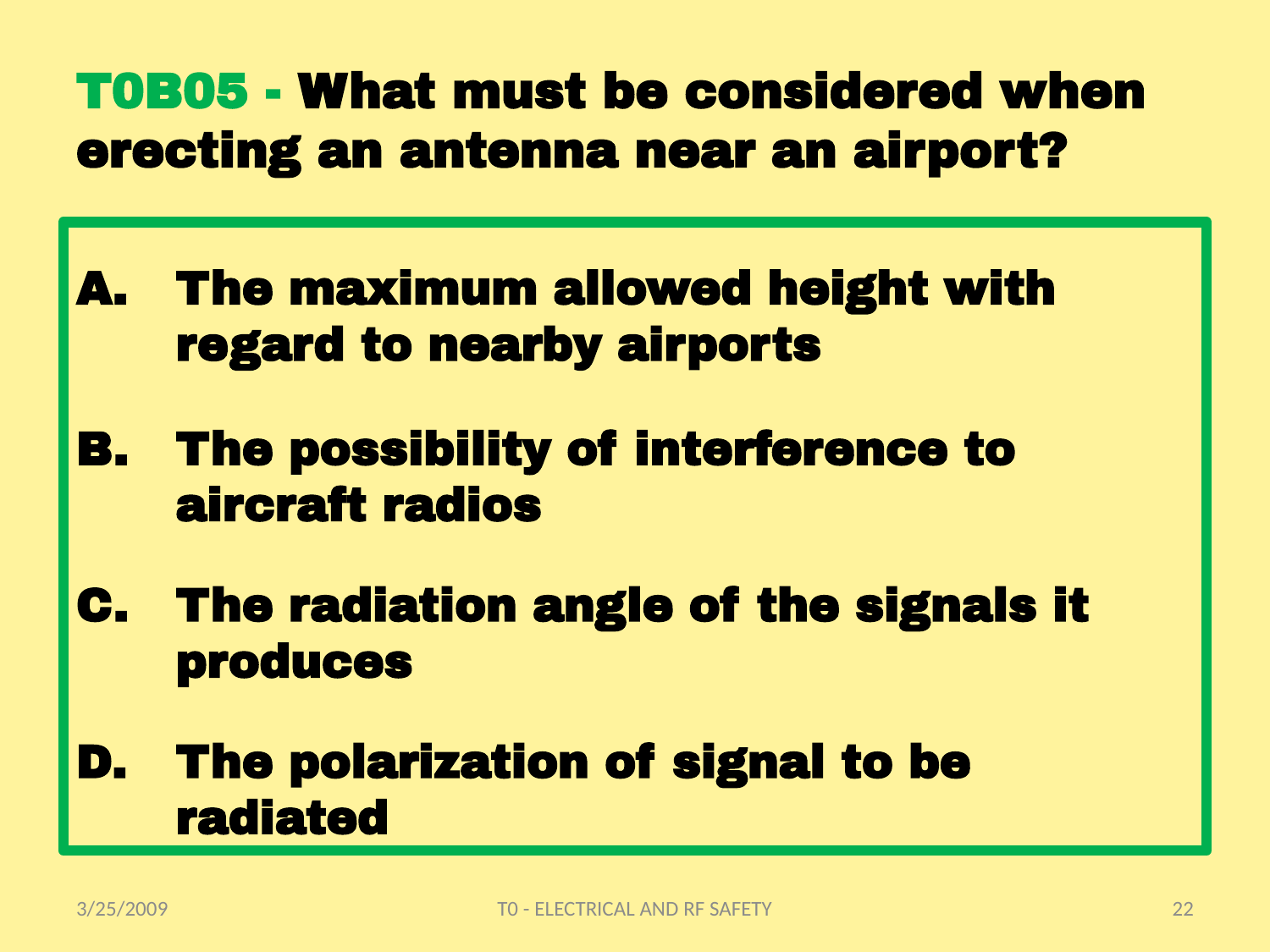

# T0B05 - What must be considered when erecting an antenna near an airport?

The maximum allowed height with regard to nearby airports

The possibility of interference to aircraft radios

The radiation angle of the signals it produces

The polarization of signal to be radiated
3/25/2009
T0 - ELECTRICAL AND RF SAFETY
22